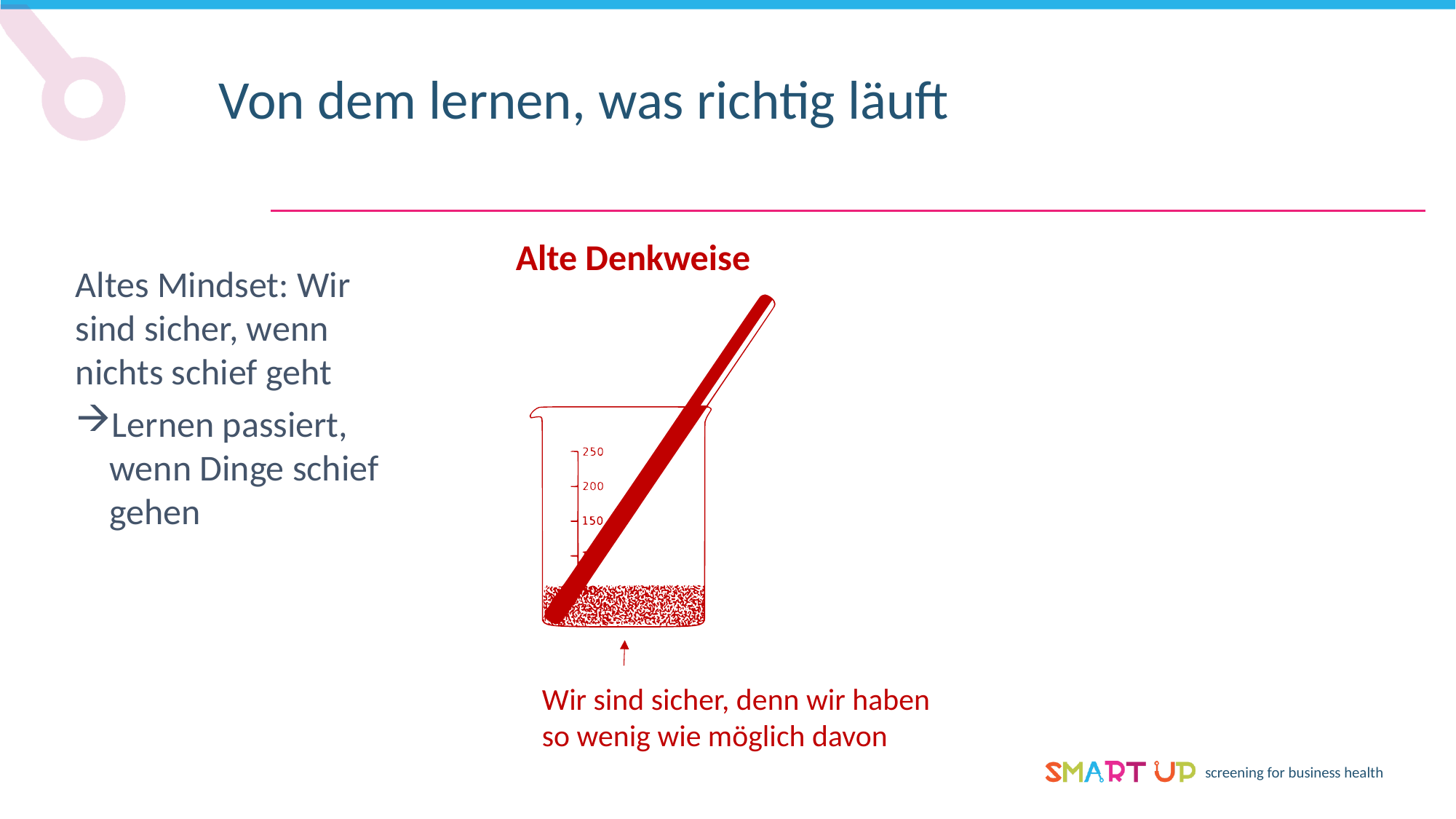

Von dem lernen, was richtig läuft
Alte Denkweise
Altes Mindset: Wir sind sicher, wenn nichts schief geht
Lernen passiert, wenn Dinge schief gehen

Wir sind sicher, denn wir haben
so wenig wie möglich davon